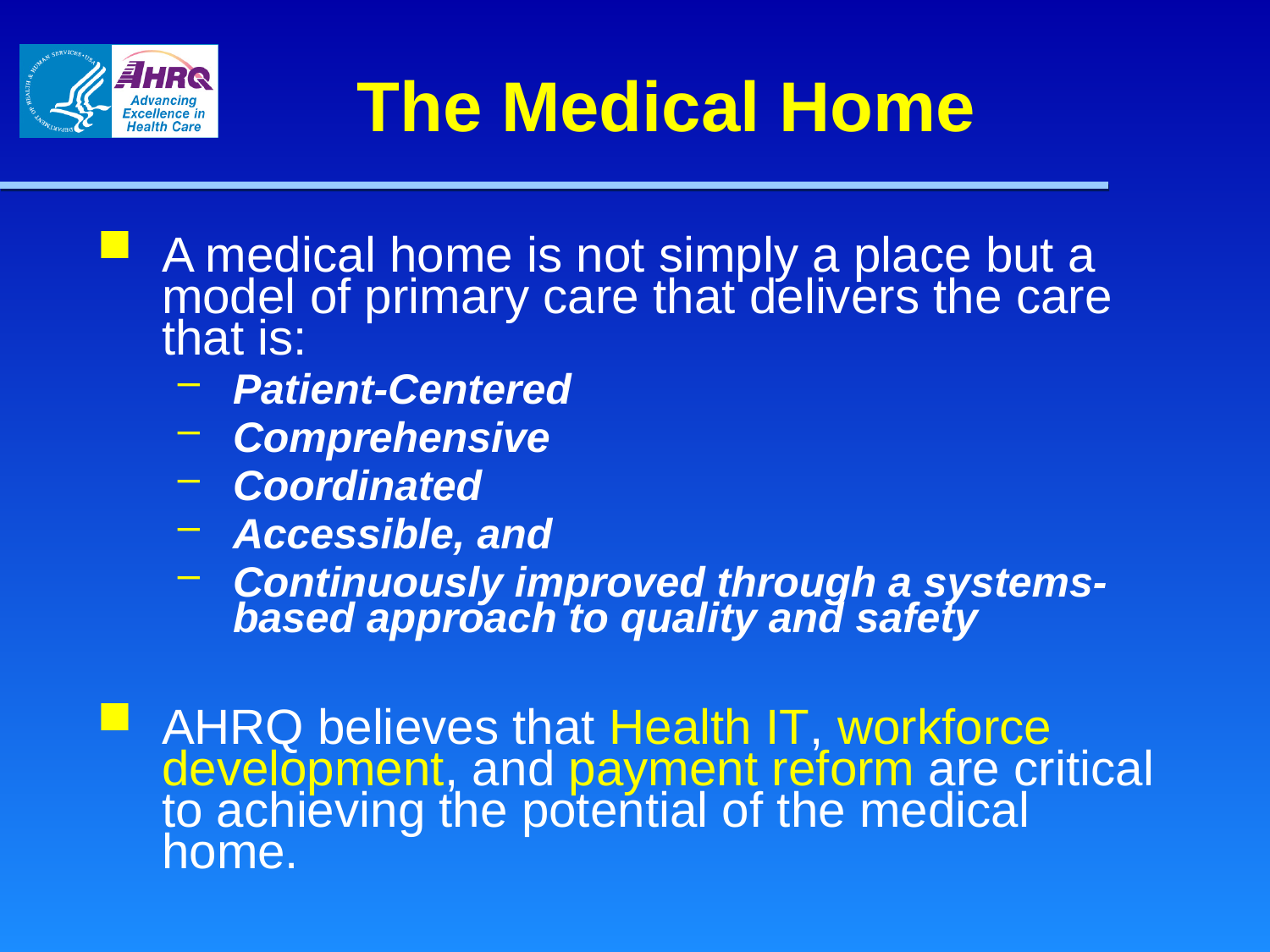

# The Medical Home
A medical home is not simply a place but a model of primary care that delivers the care that is:
Patient-Centered
Comprehensive
Coordinated
Accessible, and
Continuously improved through a systems-based approach to quality and safety

AHRQ believes that Health IT, workforce development, and payment reform are critical to achieving the potential of the medical home.